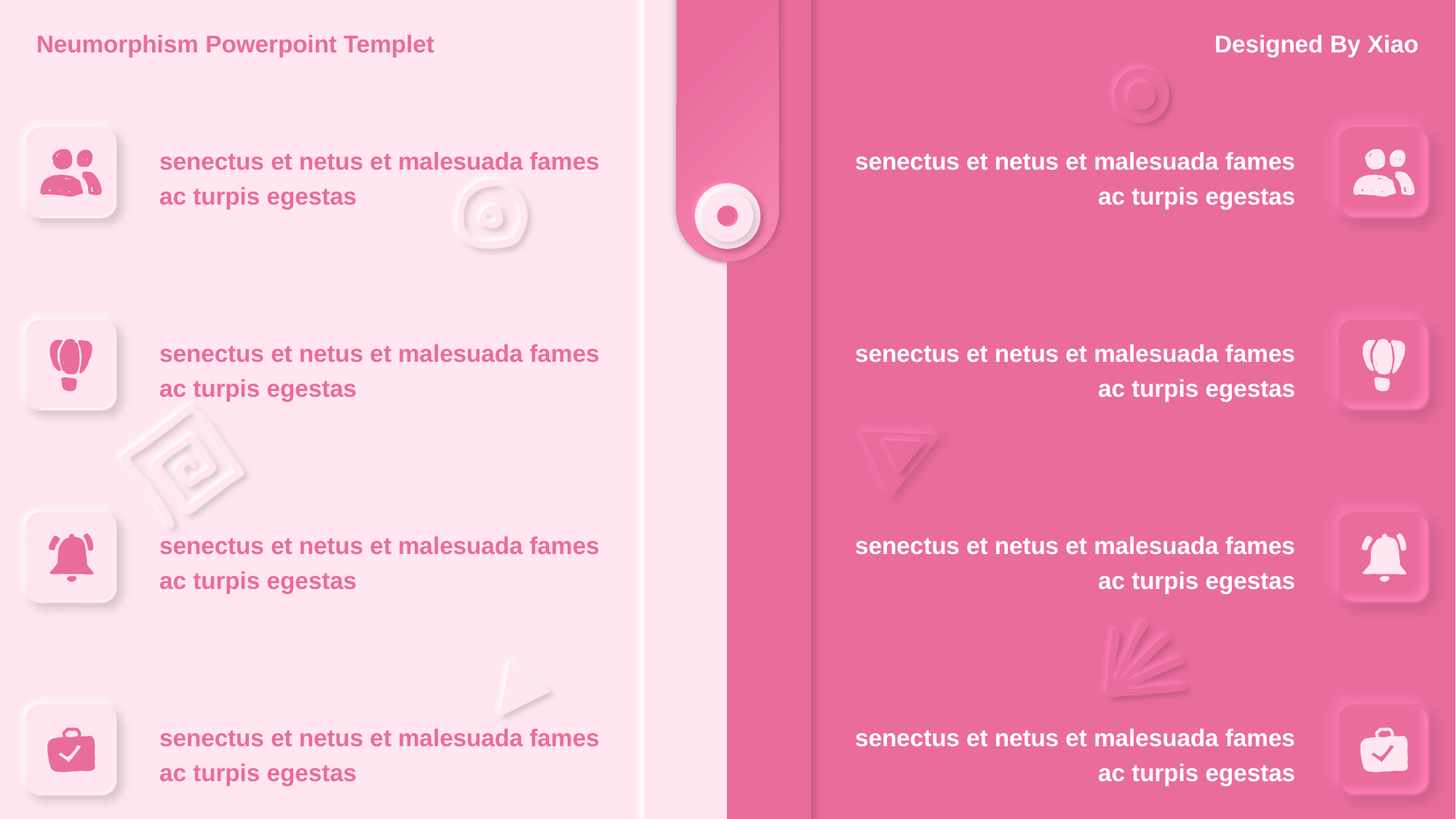

Neumorphism Powerpoint Templet
Designed By Xiao

senectus et netus et malesuada fames ac turpis egestas
senectus et netus et malesuada fames ac turpis egestas
senectus et netus et malesuada fames ac turpis egestas
senectus et netus et malesuada fames ac turpis egestas
senectus et netus et malesuada fames ac turpis egestas
senectus et netus et malesuada fames ac turpis egestas
senectus et netus et malesuada fames ac turpis egestas
senectus et netus et malesuada fames ac turpis egestas